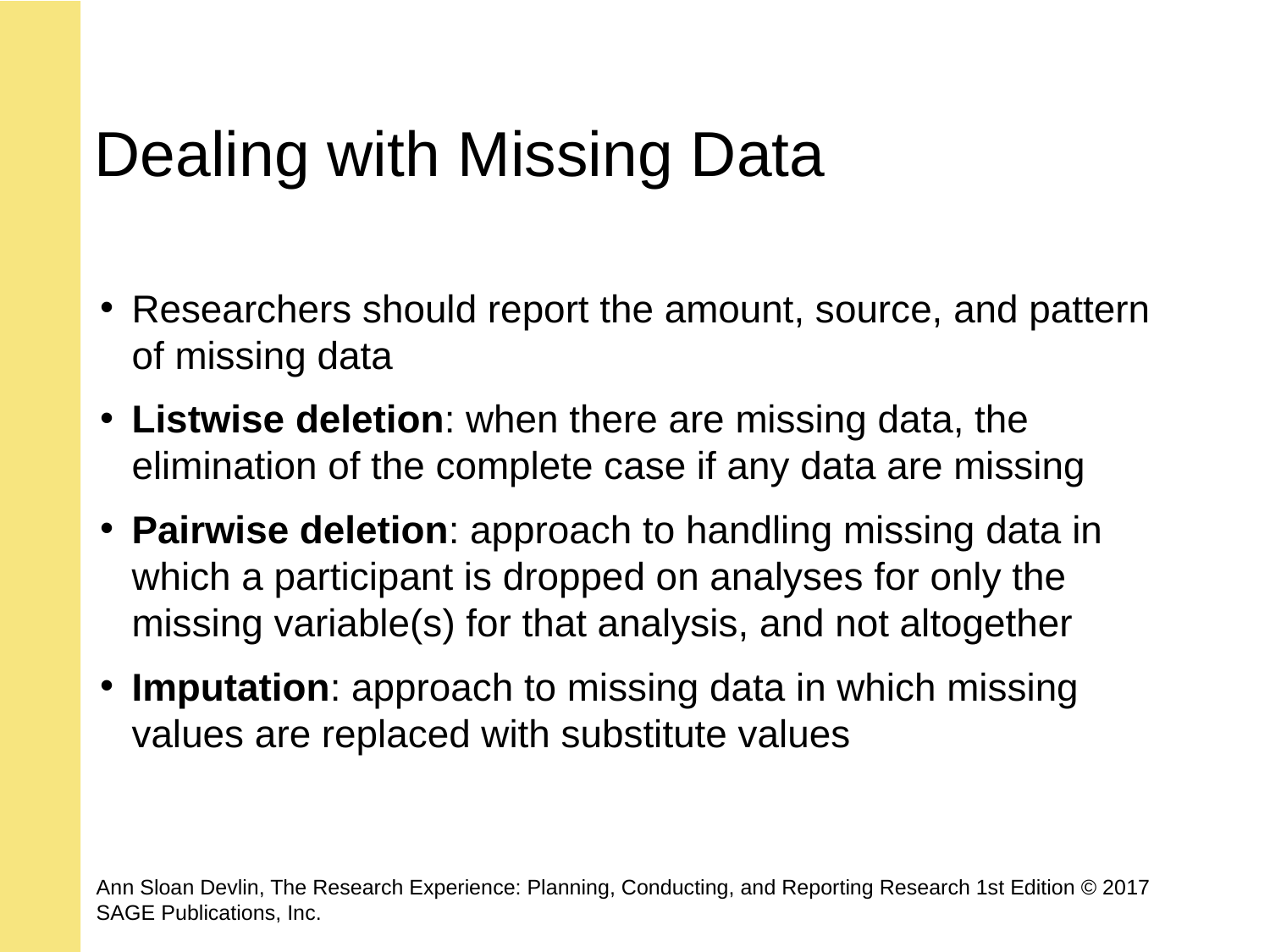

# Dealing with Missing Data
Researchers should report the amount, source, and pattern of missing data
Listwise deletion: when there are missing data, the elimination of the complete case if any data are missing
Pairwise deletion: approach to handling missing data in which a participant is dropped on analyses for only the missing variable(s) for that analysis, and not altogether
Imputation: approach to missing data in which missing values are replaced with substitute values